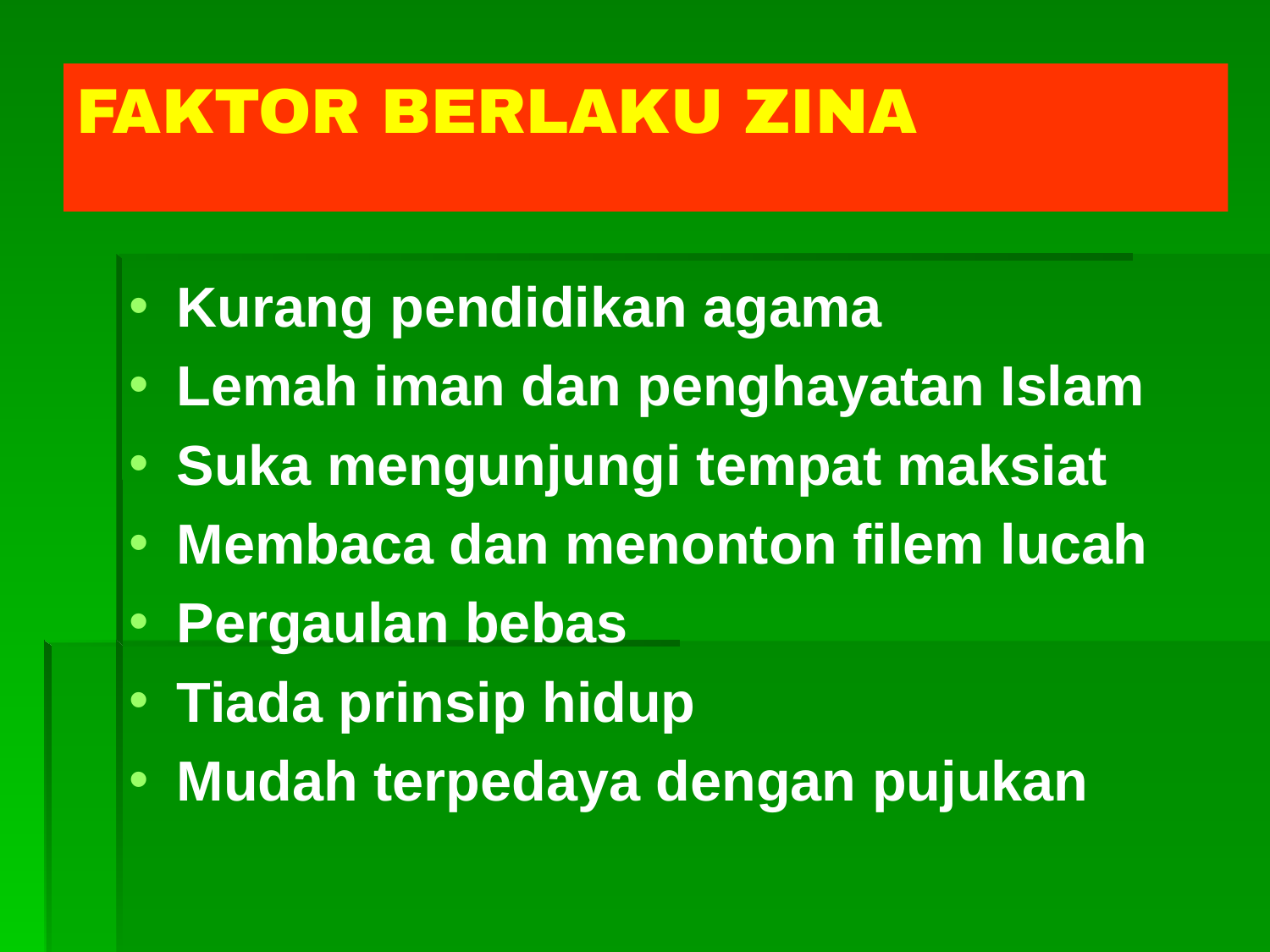

# FAKTOR BERLAKU ZINA
Kurang pendidikan agama
Lemah iman dan penghayatan Islam
Suka mengunjungi tempat maksiat
Membaca dan menonton filem lucah
Pergaulan bebas
Tiada prinsip hidup
Mudah terpedaya dengan pujukan